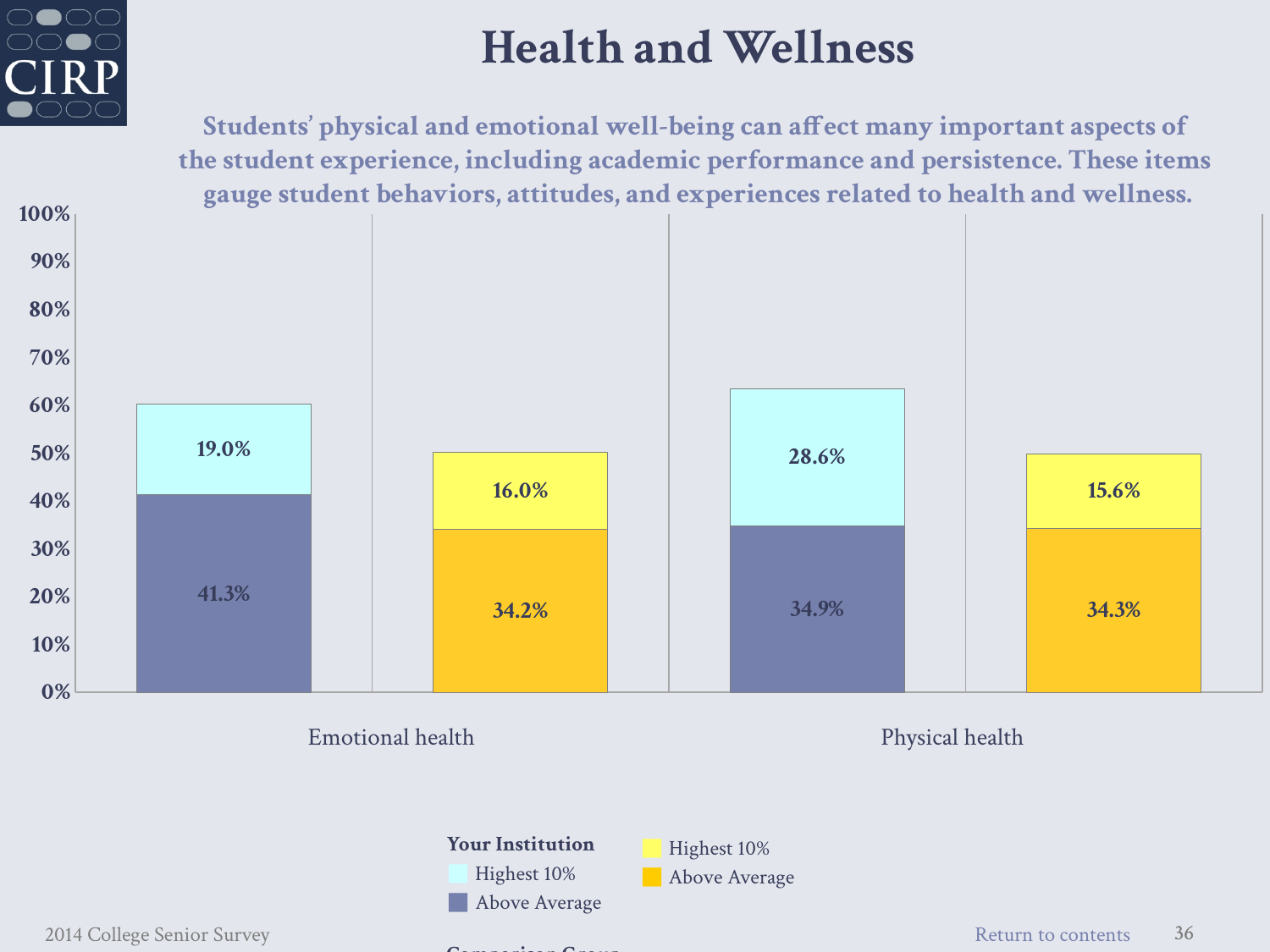

Health and Wellness
Students’ physical and emotional well-being can affect many important aspects of
the student experience, including academic performance and persistence. These items
gauge student behaviors, attitudes, and experiences related to health and wellness.

### Chart

| Category | above avg | Highest 10 |
|---|---|---|
| emotional health | 0.413 | 0.19 |
| comp | 0.342 | 0.16 |
| physical health | 0.349 | 0.286 |
| comp | 0.343 | 0.156 |
Emotional health
Physical health
Your Institution
■ Highest 10%
■ Above Average

Comparison Group
■ Highest 10%
■ Above Average

2014 College Senior Survey
36
36